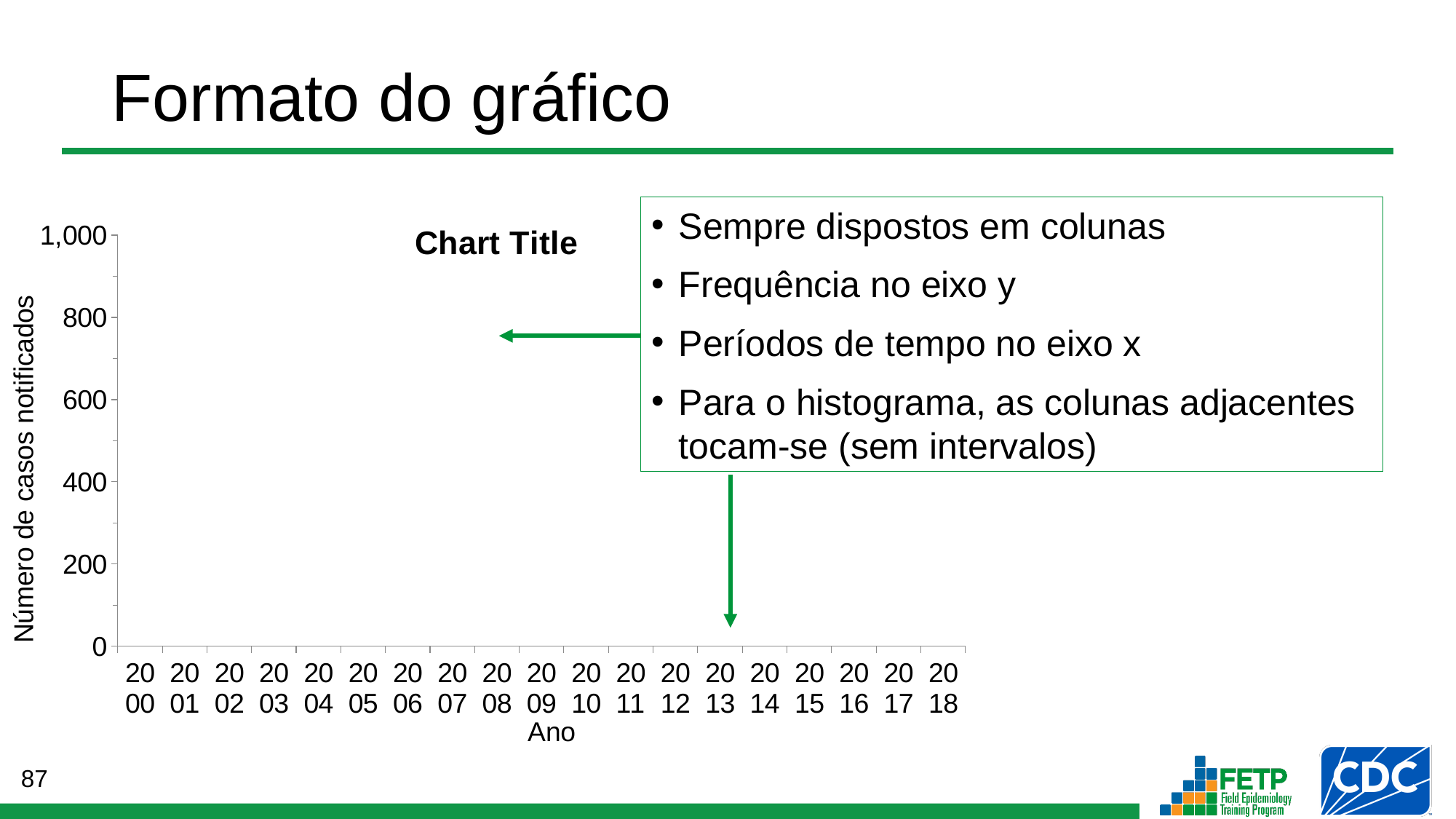

# Formato do gráfico
Sempre dispostos em colunas
Frequência no eixo y
Períodos de tempo no eixo x
Para o histograma, as colunas adjacentes tocam-se (sem intervalos)

### Chart:

| Category |  |
|---|---|
| 2000 | 9643.0 |
| 2001 | 345.0 |
| 2002 | 2237.0 |
| 2003 | 312.0 |
| 2004 | 963.0 |
| 2005 | 309.0 |
| 2006 | 508.0 |
| 2007 | 138.0 |
| 2008 | 100.0 |
| 2009 | 100.0 |
| 2010 | 86.0 |
| 2011 | 116.0 |
| 2012 | 44.0 |
| 2013 | 56.0 |
| 2014 | 37.0 |
| 2015 | 66.0 |
| 2016 | 55.0 |
| 2017 | 43.0 |
| 2018 | 132.0 |